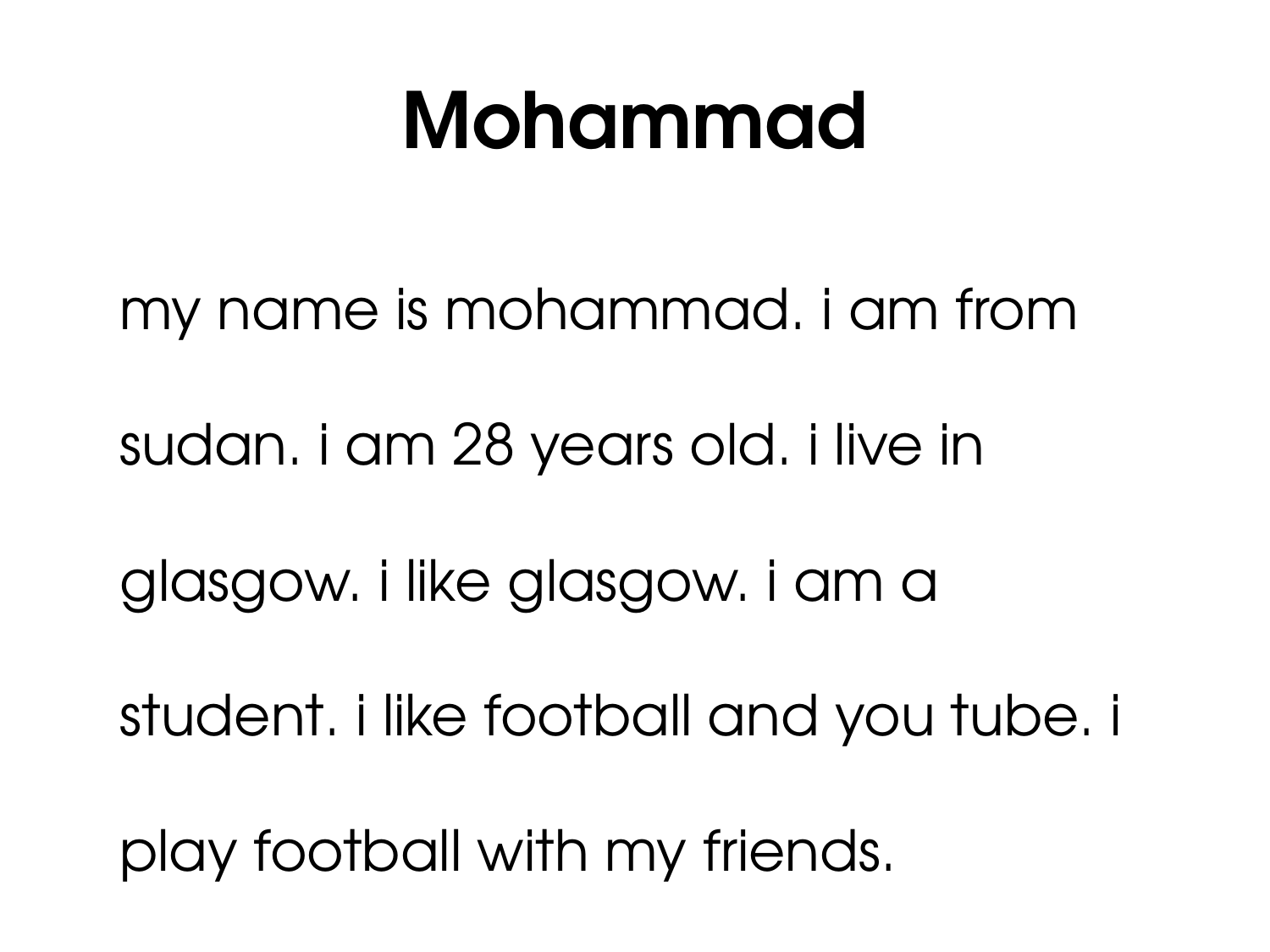

# Mohammad

my name is mohammad. i am from
sudan. i am 28 years old. i live in
glasgow. i like glasgow. i am a
student. i like football and you tube. i
play football with my friends.